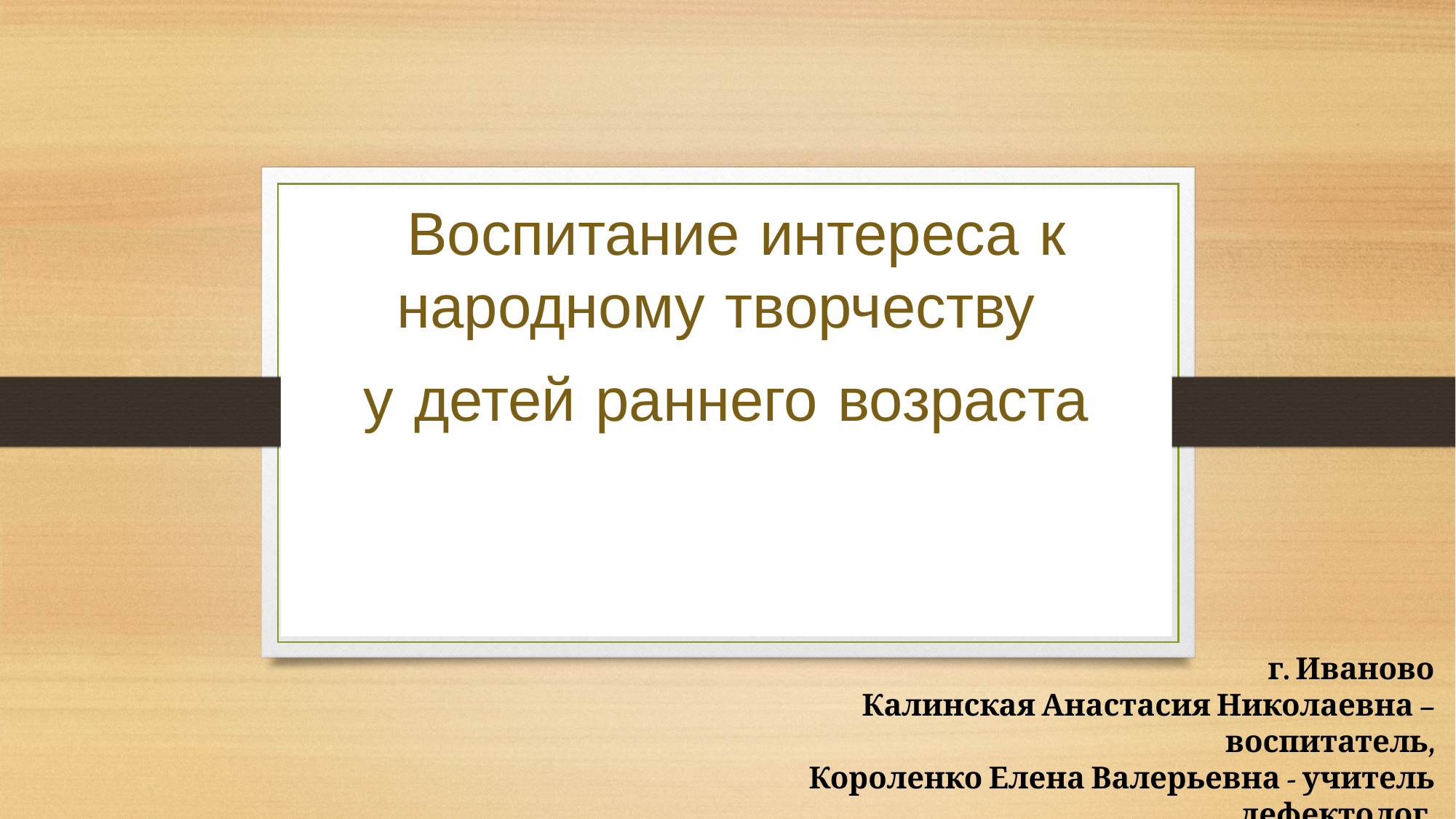

Воспитание интереса к народному творчеству
у детей раннего возраста
г. Иваново
Калинская Анастасия Николаевна – воспитатель,
Короленко Елена Валерьевна - учитель дефектолог,
Мизинова Лариса Александровна – воспитатель.
МБДОУ «Детский сад компенсирующего вида №57»